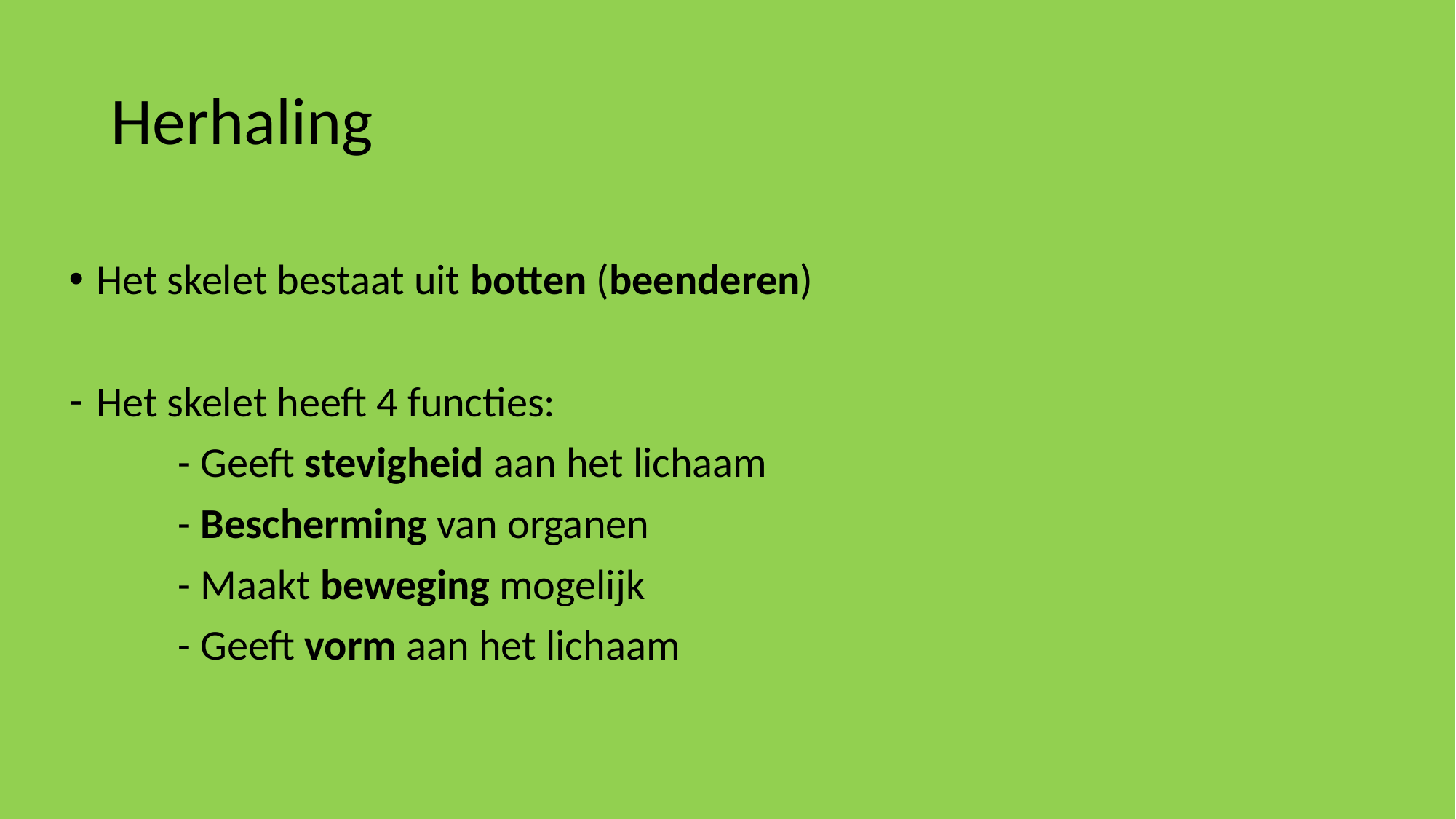

# Herhaling
Het skelet bestaat uit botten (beenderen)

Het skelet heeft 4 functies:
	- Geeft stevigheid aan het lichaam
	- Bescherming van organen
	- Maakt beweging mogelijk
	- Geeft vorm aan het lichaam